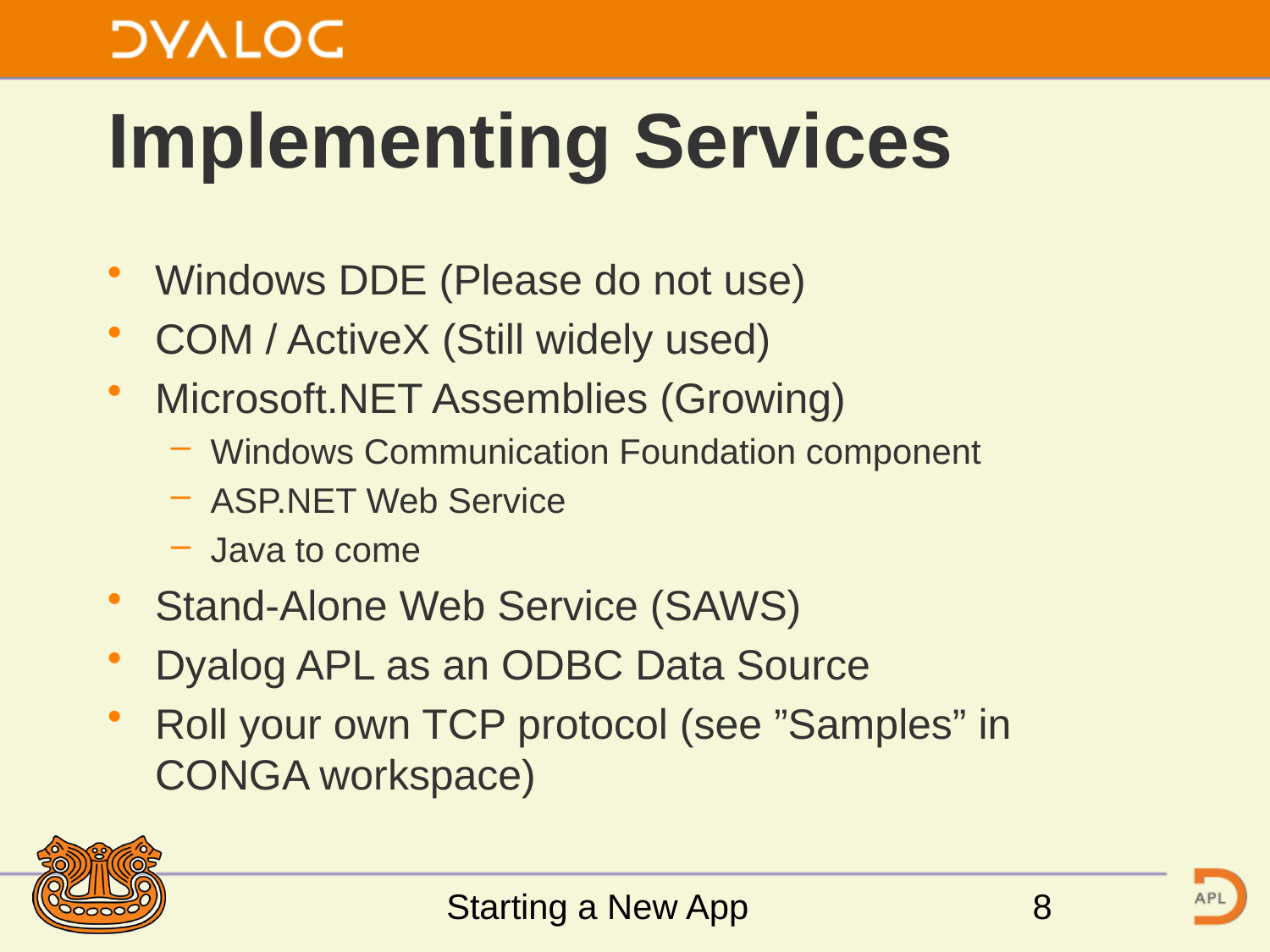

# Implementing Services
Windows DDE (Please do not use)
COM / ActiveX (Still widely used)
Microsoft.NET Assemblies (Growing)
Windows Communication Foundation component
ASP.NET Web Service
Java to come
Stand-Alone Web Service (SAWS)
Dyalog APL as an ODBC Data Source
Roll your own TCP protocol (see ”Samples” in CONGA workspace)

Starting a New App
8